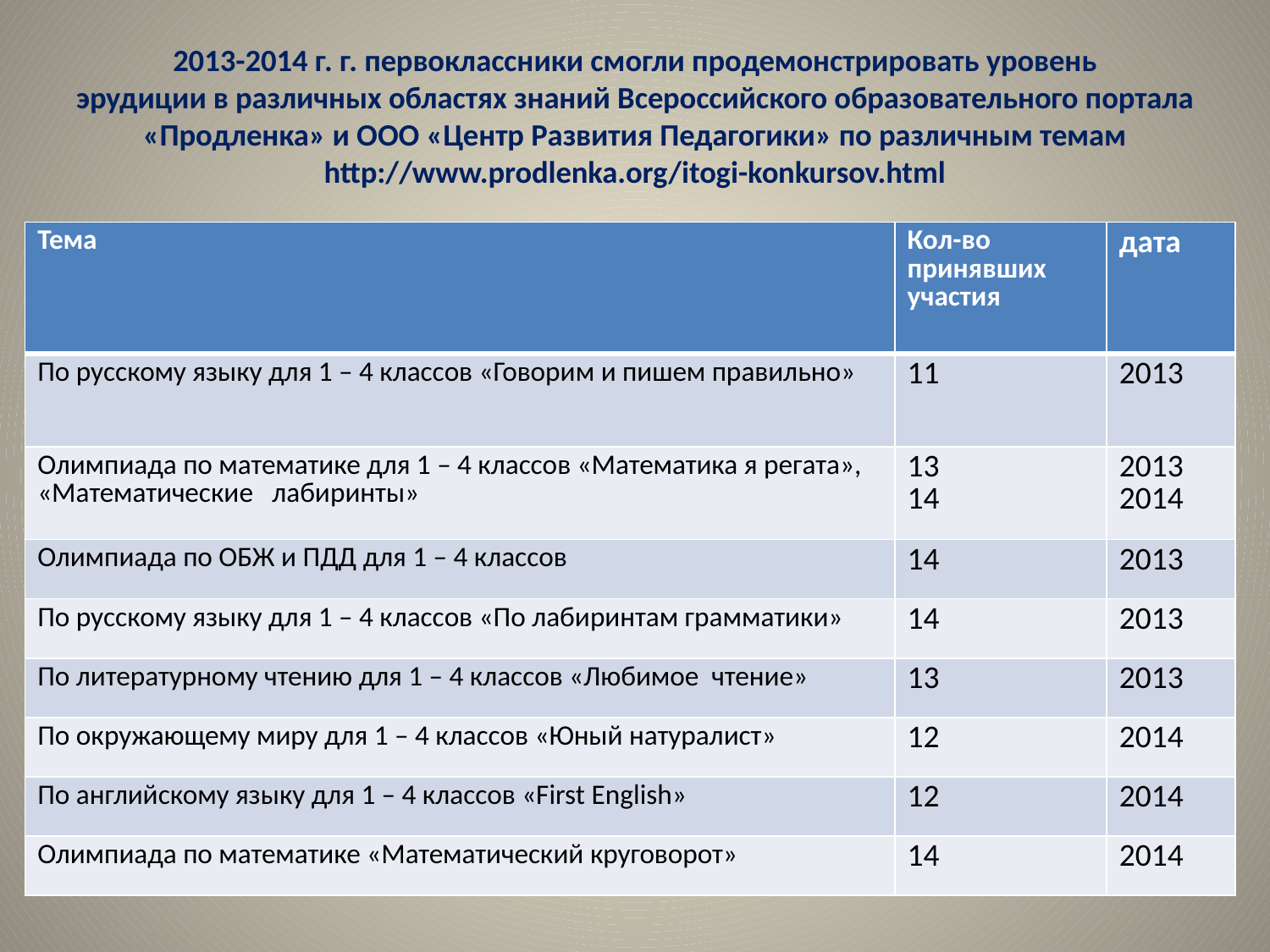

# 2013-2014 г. г. первоклассники смогли продемонстрировать уровень эрудиции в различных областях знаний Всероссийского образовательного портала «Продленка» и ООО «Центр Развития Педагогики» по различным темам http://www.prodlenka.org/itogi-konkursov.html
| Тема | Кол-во принявших участия | дата |
| --- | --- | --- |
| По русскому языку для 1 – 4 классов «Говорим и пишем правильно» | 11 | 2013 |
| Олимпиада по математике для 1 – 4 классов «Математика я регата», «Математические лабиринты» | 13 14 | 2013 2014 |
| Олимпиада по ОБЖ и ПДД для 1 – 4 классов | 14 | 2013 |
| По русскому языку для 1 – 4 классов «По лабиринтам грамматики» | 14 | 2013 |
| По литературному чтению для 1 – 4 классов «Любимое чтение» | 13 | 2013 |
| По окружающему миру для 1 – 4 классов «Юный натуралист» | 12 | 2014 |
| По английскому языку для 1 – 4 классов «First English» | 12 | 2014 |
| Олимпиада по математике «Математический круговорот» | 14 | 2014 |